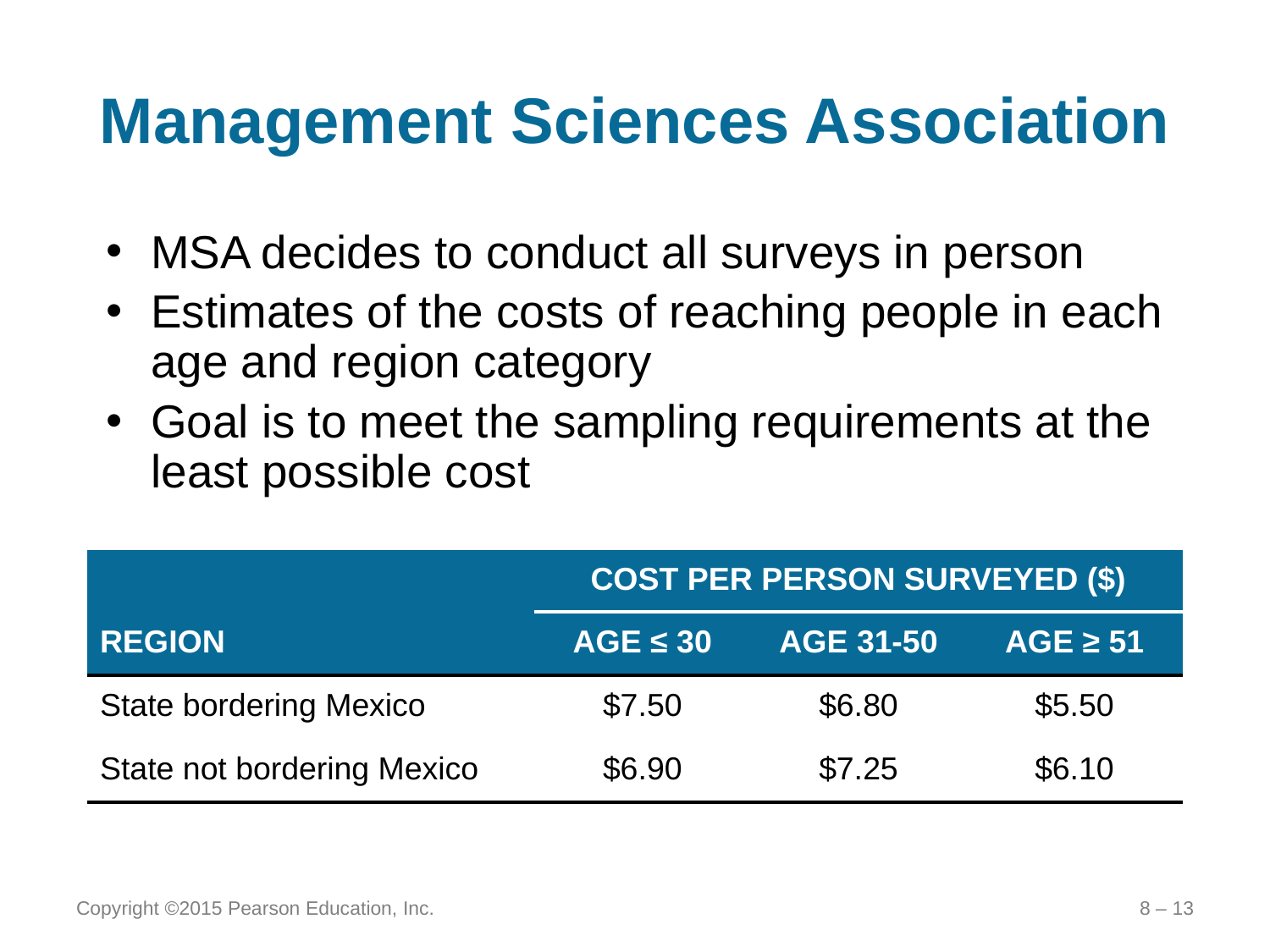

# Management Sciences Association
MSA decides to conduct all surveys in person
Estimates of the costs of reaching people in each age and region category
Goal is to meet the sampling requirements at the least possible cost
|  | COST PER PERSON SURVEYED ($) |  |  |
| --- | --- | --- | --- |
| REGION | AGE ≤ 30 | AGE 31-50 | AGE ≥ 51 |
| State bordering Mexico | $7.50 | $6.80 | $5.50 |
| State not bordering Mexico | $6.90 | $7.25 | $6.10 |
Copyright ©2015 Pearson Education, Inc.
8 – 13